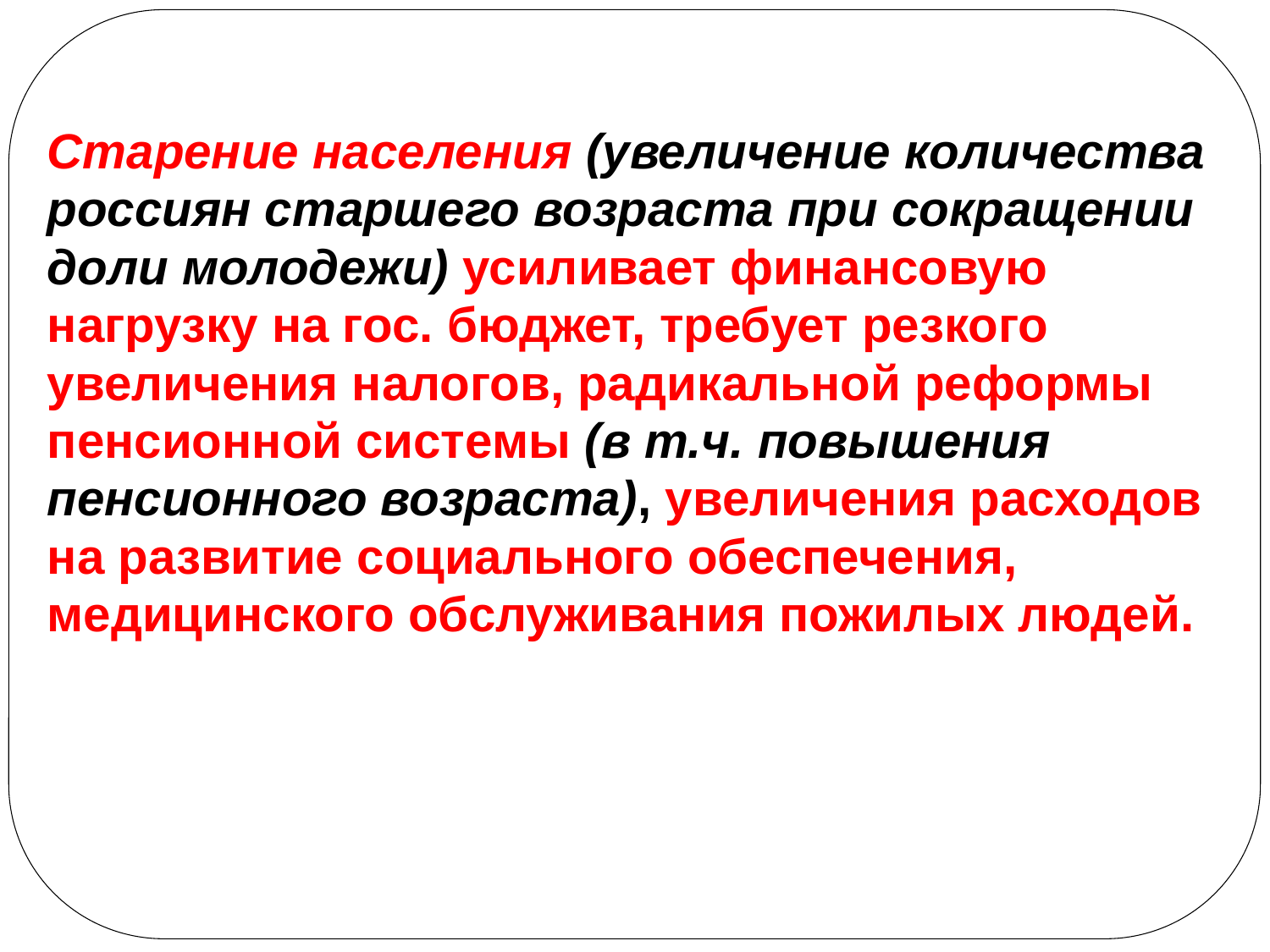

Старение населения (увеличение количества россиян старшего возраста при сокращении доли молодежи) усиливает финансовую нагрузку на гос. бюджет, требует резкого увеличения налогов, радикальной реформы пенсионной системы (в т.ч. повышения пенсионного возраста), увеличения расходов на развитие социального обеспечения, медицинского обслуживания пожилых людей.